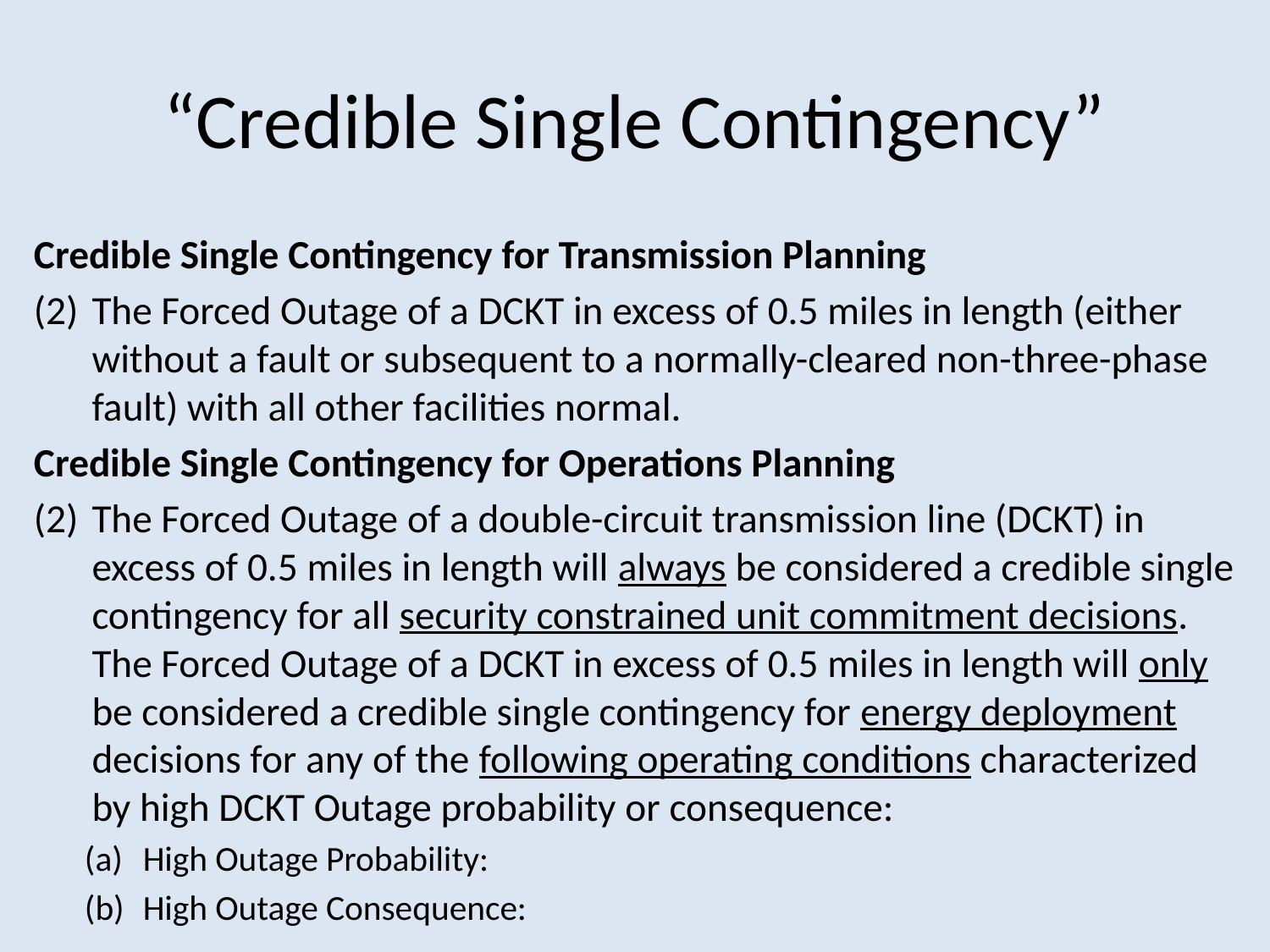

# “Credible Single Contingency”
Credible Single Contingency for Transmission Planning
(2)	The Forced Outage of a DCKT in excess of 0.5 miles in length (either without a fault or subsequent to a normally-cleared non-three-phase fault) with all other facilities normal.
Credible Single Contingency for Operations Planning
(2)	The Forced Outage of a double-circuit transmission line (DCKT) in excess of 0.5 miles in length will always be considered a credible single contingency for all security constrained unit commitment decisions.  The Forced Outage of a DCKT in excess of 0.5 miles in length will only be considered a credible single contingency for energy deployment decisions for any of the following operating conditions characterized by high DCKT Outage probability or consequence:
High Outage Probability:
High Outage Consequence: